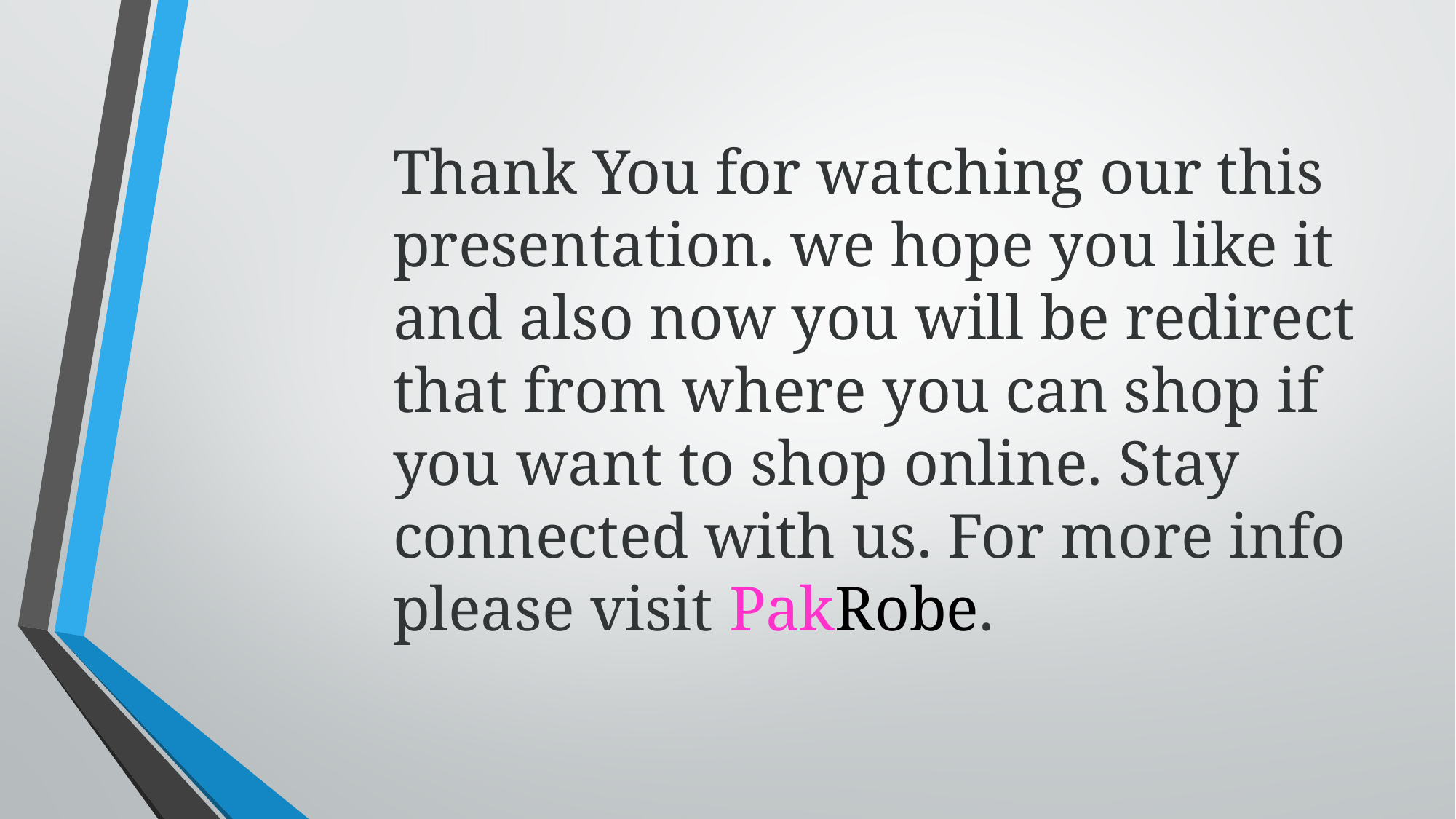

Thank You for watching our this presentation. we hope you like it and also now you will be redirect that from where you can shop if you want to shop online. Stay connected with us. For more info please visit PakRobe.